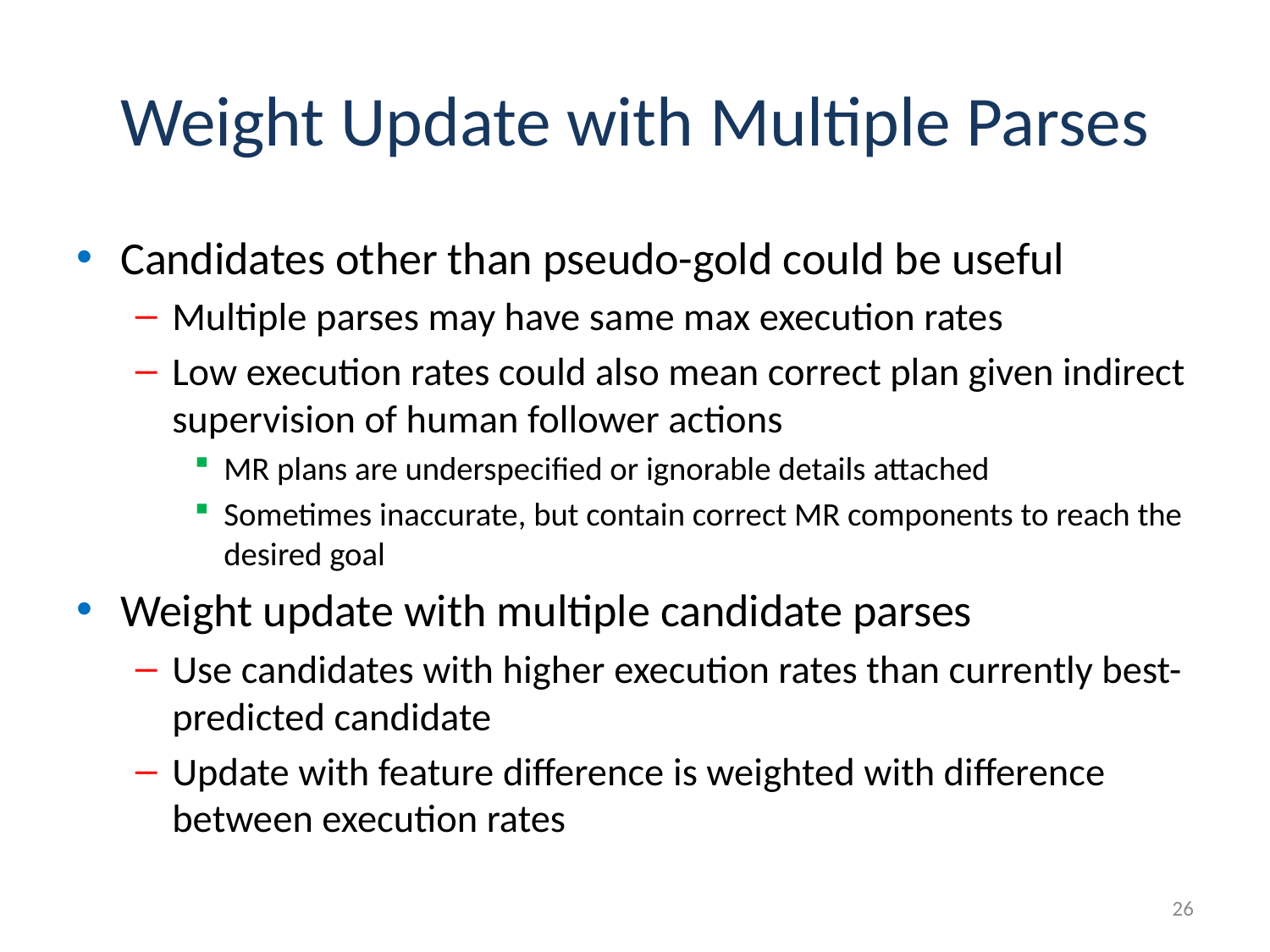

# Weight Update with Multiple Parses
Candidates other than pseudo-gold could be useful
Multiple parses may have same max execution rates
Low execution rates could also mean correct plan given indirect supervision of human follower actions
MR plans are underspecified or ignorable details attached
Sometimes inaccurate, but contain correct MR components to reach the desired goal
Weight update with multiple candidate parses
Use candidates with higher execution rates than currently best-predicted candidate
Update with feature difference is weighted with difference between execution rates
26